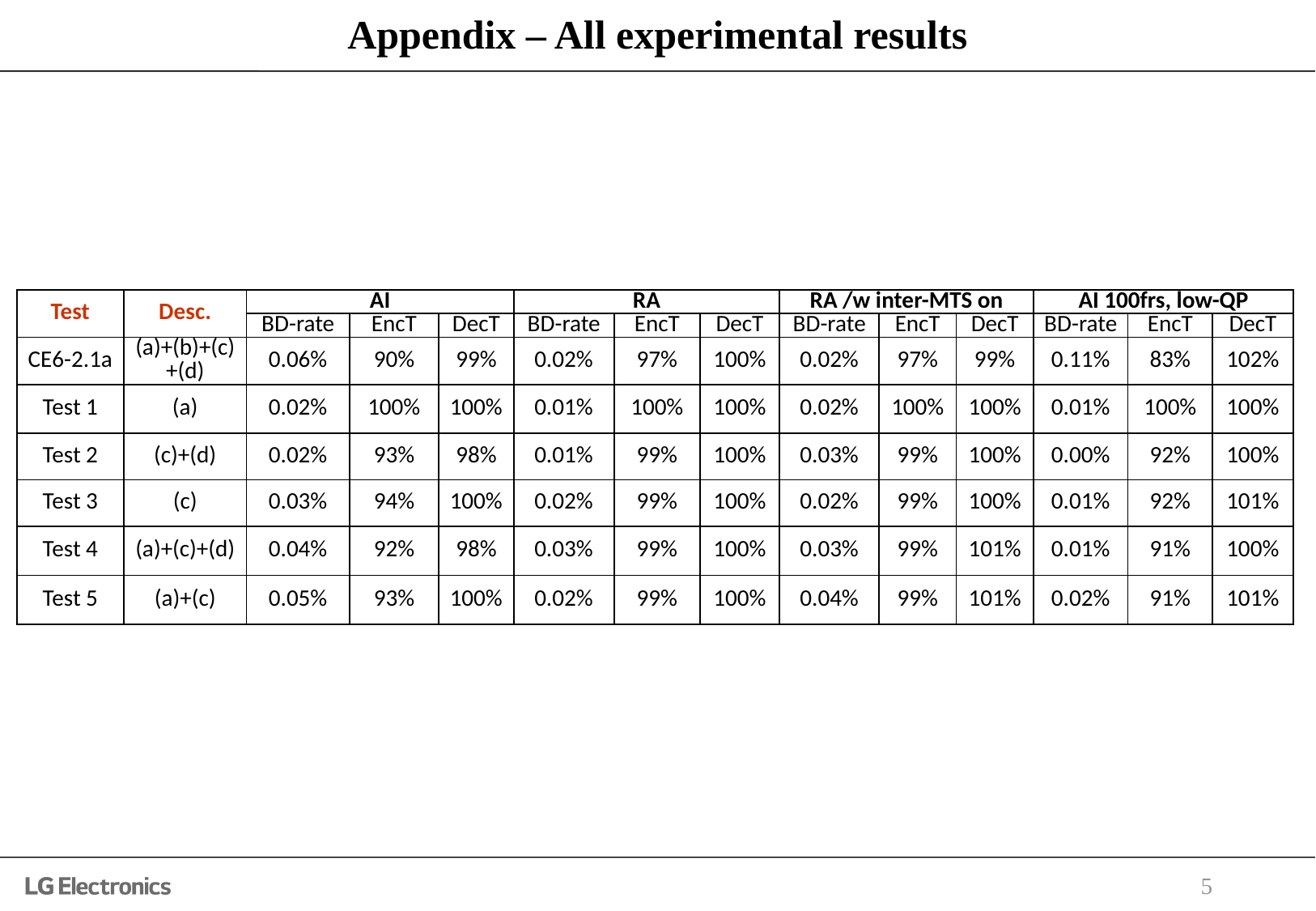

# Appendix – All experimental results

| Test | Desc. | AI |  |  | RA |  |  | RA /w inter-MTS on |  |  | AI 100frs, low-QP |  |  |
| --- | --- | --- | --- | --- | --- | --- | --- | --- | --- | --- | --- | --- | --- |
|  |  | BD-rate | EncT | DecT | BD-rate | EncT | DecT | BD-rate | EncT | DecT | BD-rate | EncT | DecT |
| CE6-2.1a | (a)+(b)+(c)+(d) | 0.06% | 90% | 99% | 0.02% | 97% | 100% | 0.02% | 97% | 99% | 0.11% | 83% | 102% |
| Test 1 | (a) | 0.02% | 100% | 100% | 0.01% | 100% | 100% | 0.02% | 100% | 100% | 0.01% | 100% | 100% |
| Test 2 | (c)+(d) | 0.02% | 93% | 98% | 0.01% | 99% | 100% | 0.03% | 99% | 100% | 0.00% | 92% | 100% |
| Test 3 | (c) | 0.03% | 94% | 100% | 0.02% | 99% | 100% | 0.02% | 99% | 100% | 0.01% | 92% | 101% |
| Test 4 | (a)+(c)+(d) | 0.04% | 92% | 98% | 0.03% | 99% | 100% | 0.03% | 99% | 101% | 0.01% | 91% | 100% |
| Test 5 | (a)+(c) | 0.05% | 93% | 100% | 0.02% | 99% | 100% | 0.04% | 99% | 101% | 0.02% | 91% | 101% |
5